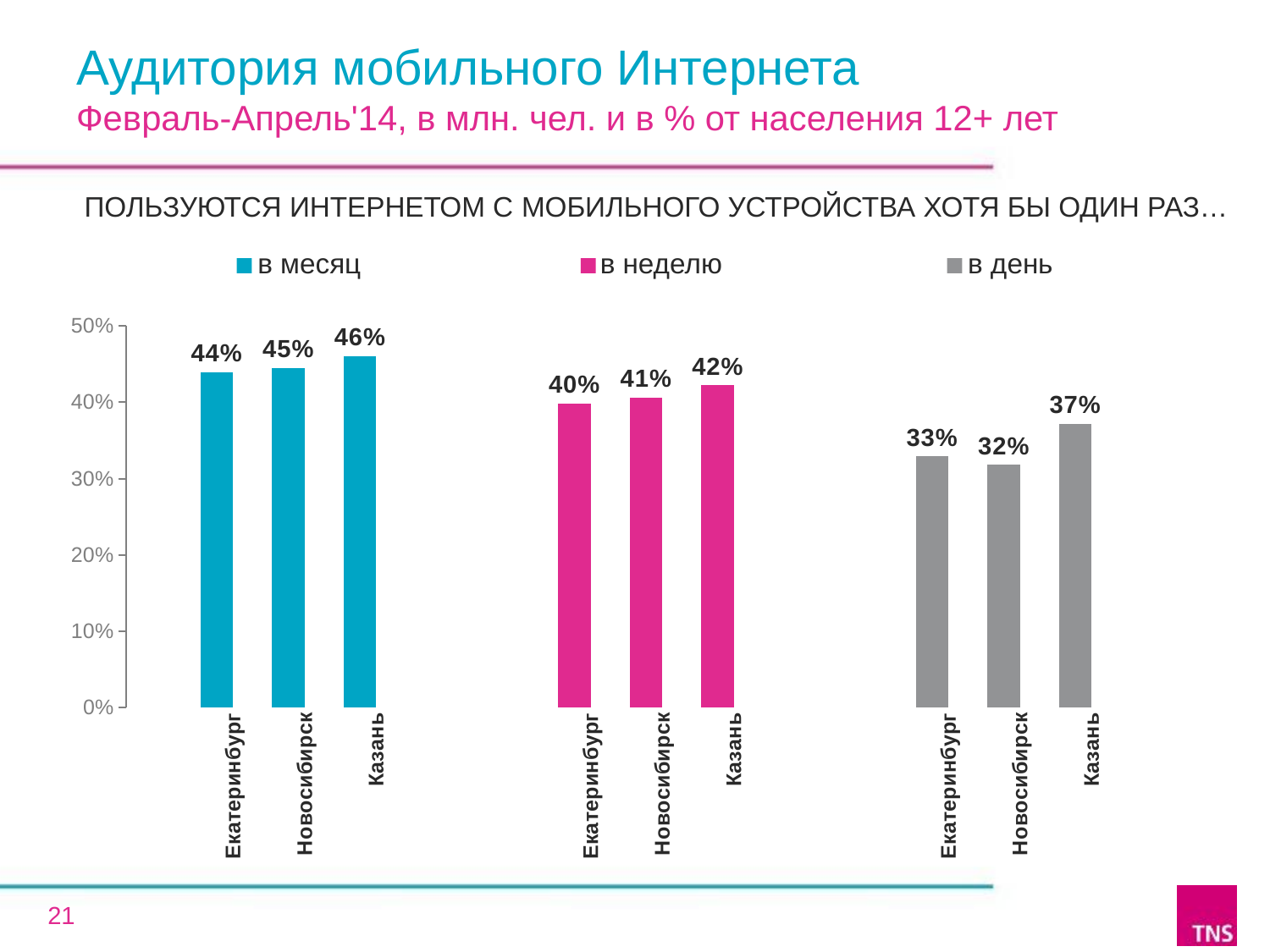

Аудитория мобильного Интернета
Февраль-Апрель'14, в млн. чел. и в % от населения 12+ лет
ПОЛЬЗУЮТСЯ ИНТЕРНЕТОМ С МОБИЛЬНОГО УСТРОЙСТВА ХОТЯ БЫ ОДИН РАЗ…
в месяц
в неделю
в день

### Chart

| Category | % | 000 |
|---|---|---|
|  | None | None |
| Екатеринбург | 43.9 | 0.539 |
| Новосибирск | 44.5 | 0.5995 |
| Казань | 46.0 | 0.4735 |
|  | None | None |
|  | None | None |
| Екатеринбург | 39.8 | 0.4884 |
| Новосибирск | 40.6 | 0.5465 |
| Казань | 42.2 | 0.43460000000000004 |
|  | None | None |
|  | None | None |
| Екатеринбург | 32.9 | 0.4035 |
| Новосибирск | 31.8 | 0.42869999999999997 |
| Казань | 37.2 | 0.38239999999999996 |
21